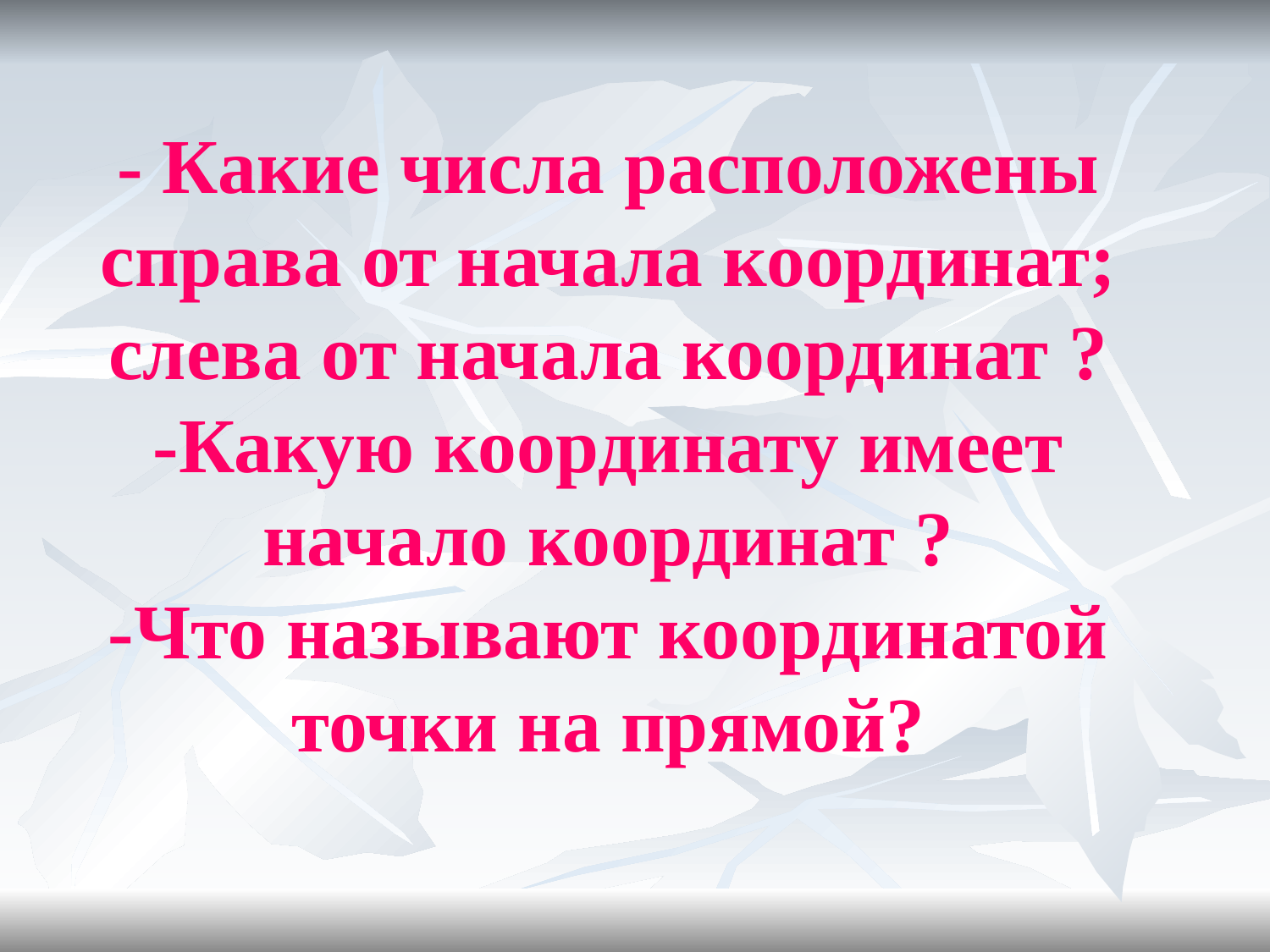

# - Какие числа расположены справа от начала координат; слева от начала координат ? -Какую координату имеет начало координат ? -Что называют координатой точки на прямой?